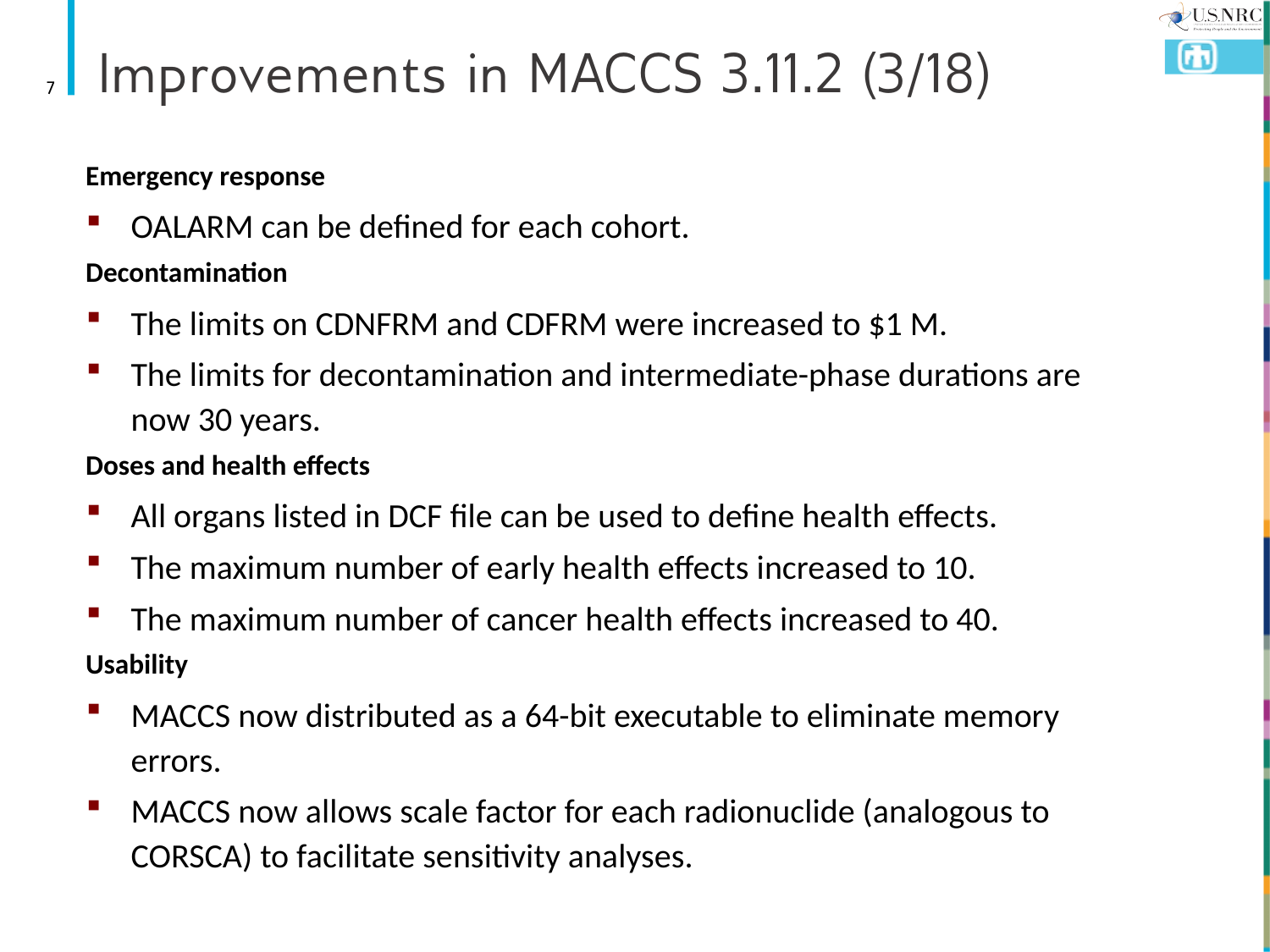

# Improvements in MACCS 3.11.2 (3/18)
7
Emergency response
OALARM can be defined for each cohort.
Decontamination
The limits on CDNFRM and CDFRM were increased to $1 M.
The limits for decontamination and intermediate-phase durations are now 30 years.
Doses and health effects
All organs listed in DCF file can be used to define health effects.
The maximum number of early health effects increased to 10.
The maximum number of cancer health effects increased to 40.
Usability
MACCS now distributed as a 64-bit executable to eliminate memory errors.
MACCS now allows scale factor for each radionuclide (analogous to CORSCA) to facilitate sensitivity analyses.